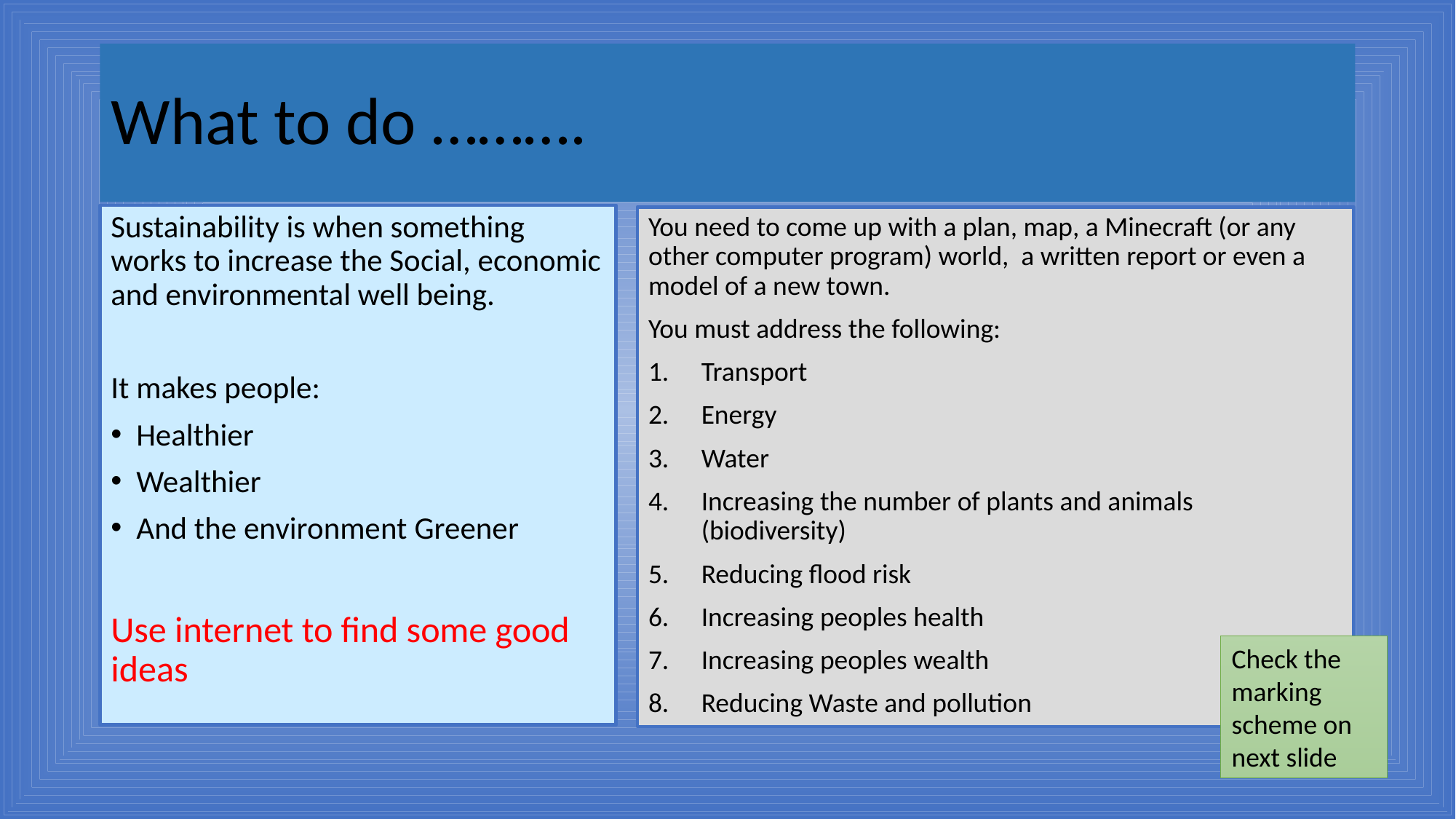

# What to do ……….
Sustainability is when something works to increase the Social, economic and environmental well being.

It makes people:
Healthier
Wealthier
And the environment Greener

Use internet to find some good ideas
You need to come up with a plan, map, a Minecraft (or any other computer program) world,  a written report or even a model of a new town.
You must address the following:
Transport
Energy
Water
Increasing the number of plants and animals (biodiversity)
Reducing flood risk
Increasing peoples health
Increasing peoples wealth
Reducing Waste and pollution
Check the marking scheme on next slide